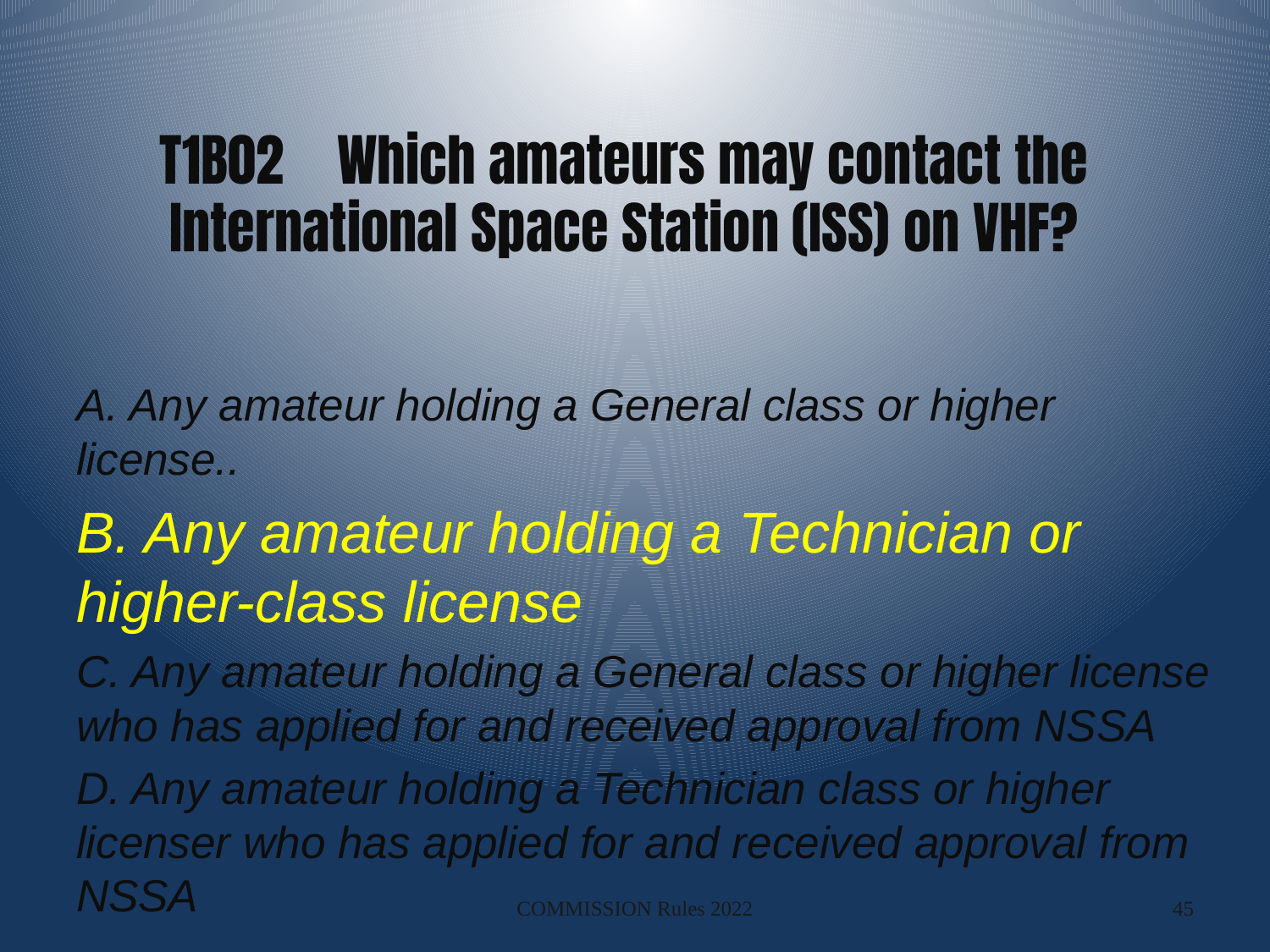

# T1B02    Which amateurs may contact the International Space Station (ISS) on VHF?
A. Any amateur holding a General class or higher license..
B. Any amateur holding a Technician or higher-class license
C. Any amateur holding a General class or higher license who has applied for and received approval from NSSA
D. Any amateur holding a Technician class or higher licenser who has applied for and received approval from NSSA
COMMISSION Rules 2022
45